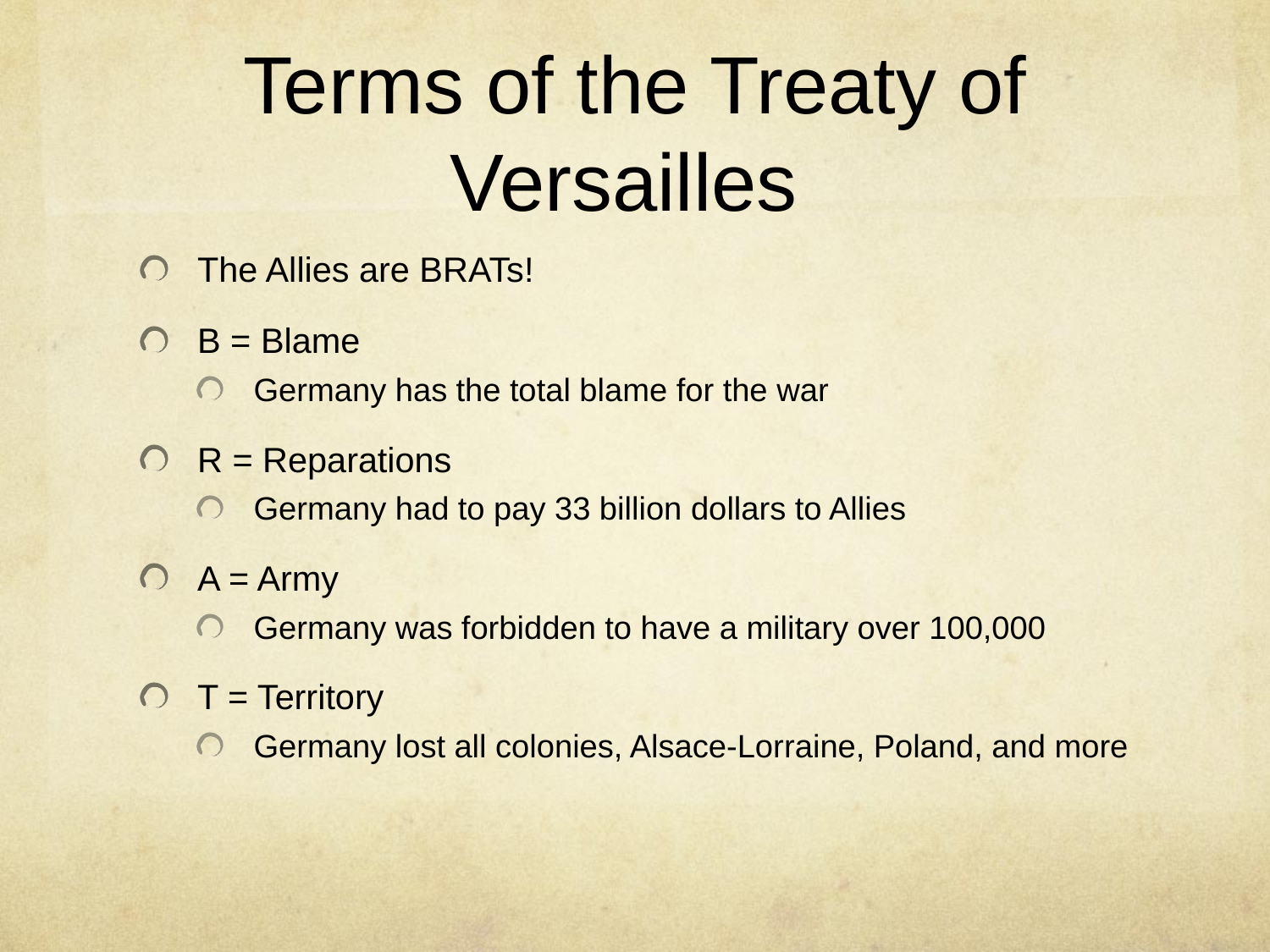

# Terms of the Treaty of Versailles
The Allies are BRATs!
B = Blame
Germany has the total blame for the war
R = Reparations
Germany had to pay 33 billion dollars to Allies
A = Army
Germany was forbidden to have a military over 100,000
T = Territory
Germany lost all colonies, Alsace-Lorraine, Poland, and more